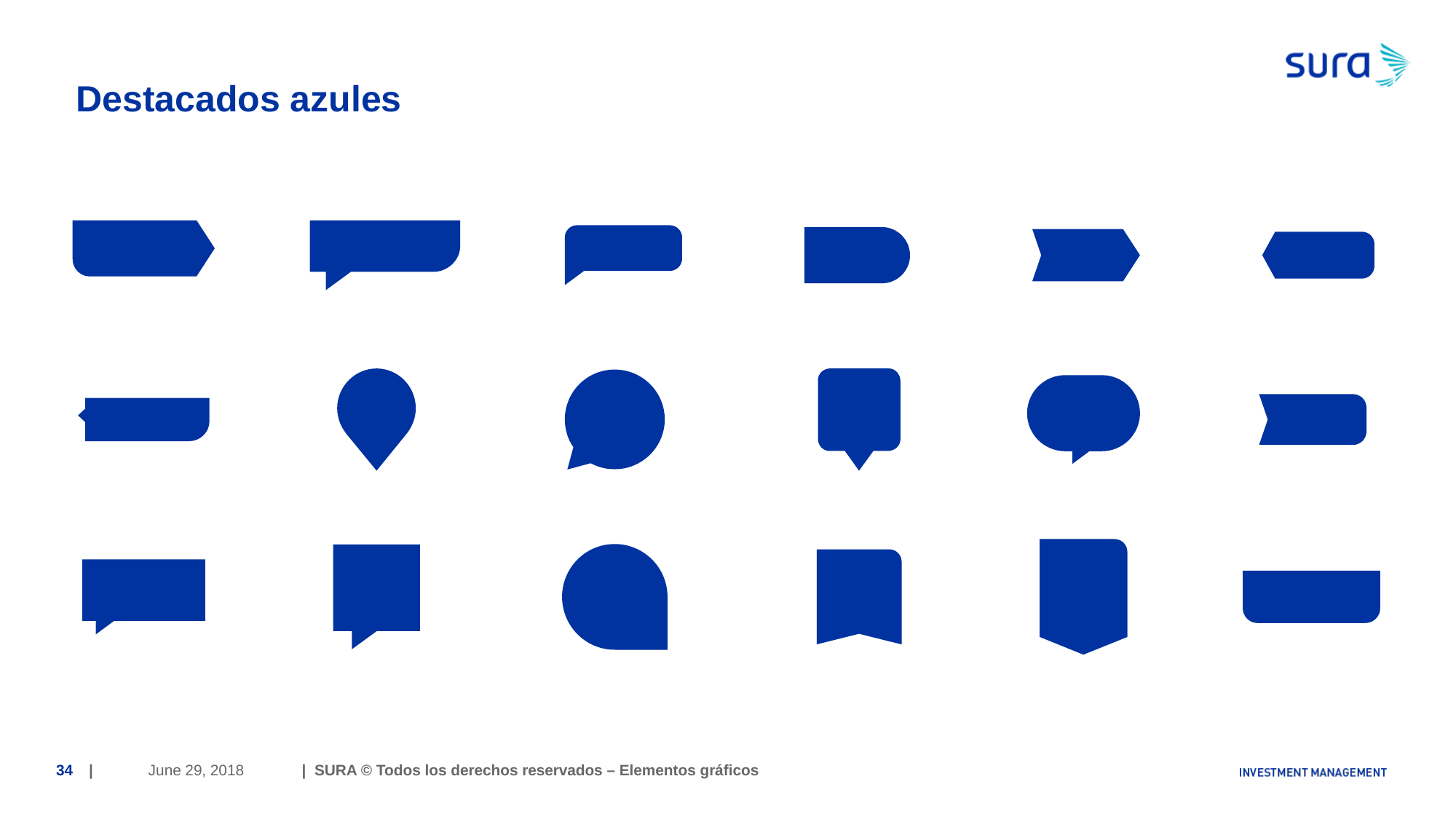

# Destacados azules

June 29, 2018
34
|                                                  |  SURA © Todos los derechos reservados – Elementos gráficos